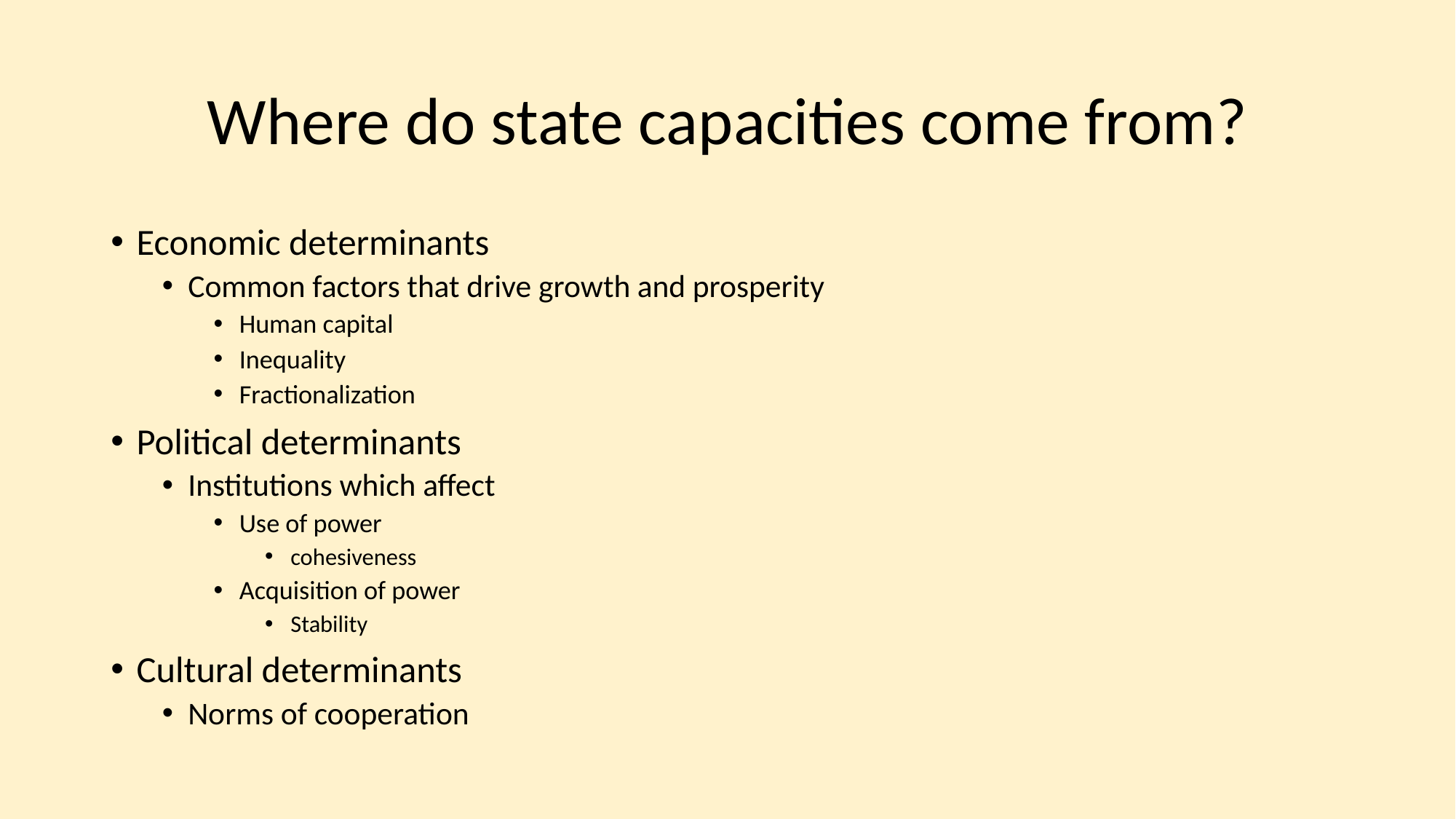

# Where do state capacities come from?
Economic determinants
Common factors that drive growth and prosperity
Human capital
Inequality
Fractionalization
Political determinants
Institutions which affect
Use of power
cohesiveness
Acquisition of power
Stability
Cultural determinants
Norms of cooperation